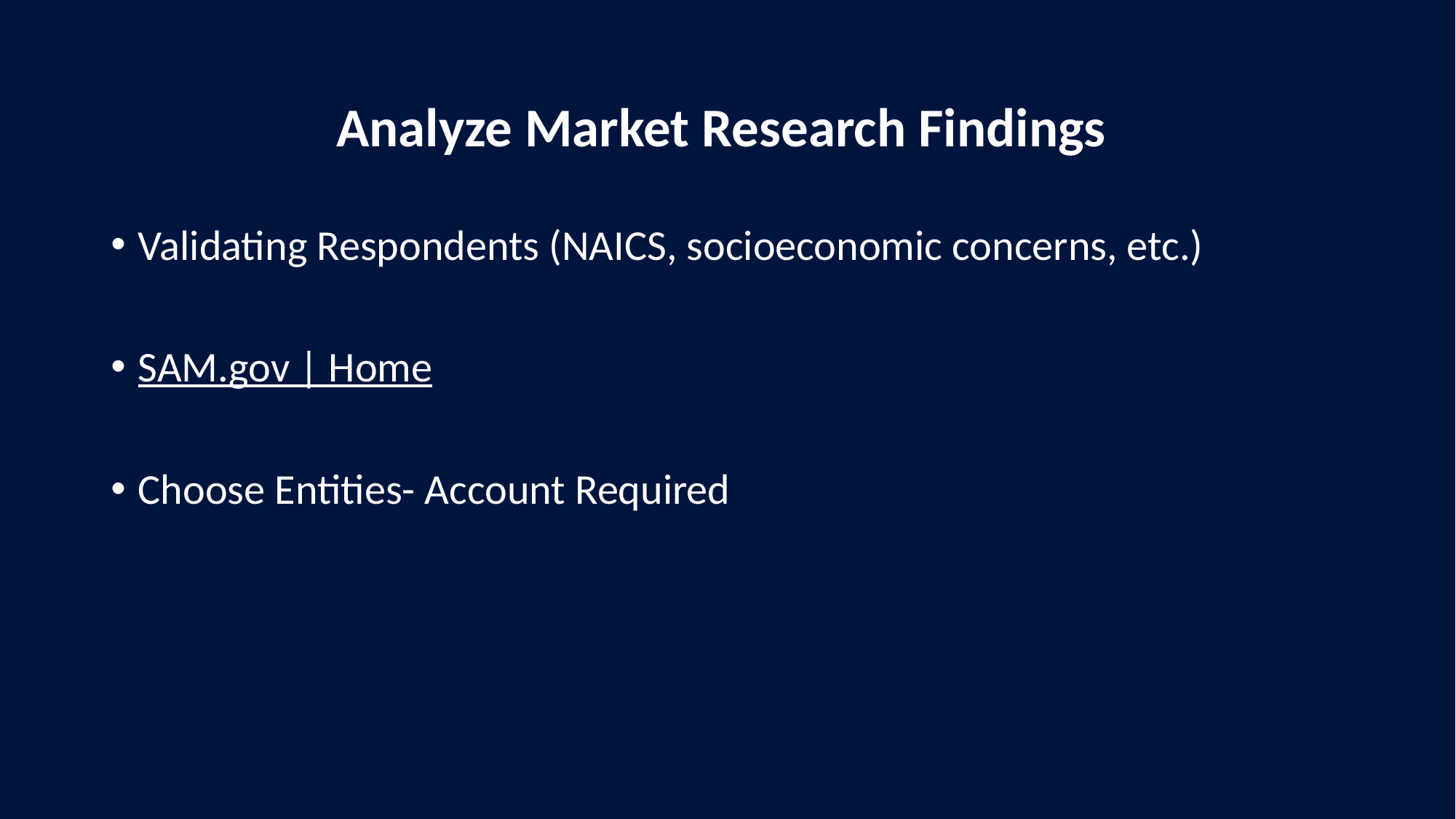

# Analyze Market Research Findings
Validating Respondents (NAICS, socioeconomic concerns, etc.)

SAM.gov | Home

Choose Entities- Account Required